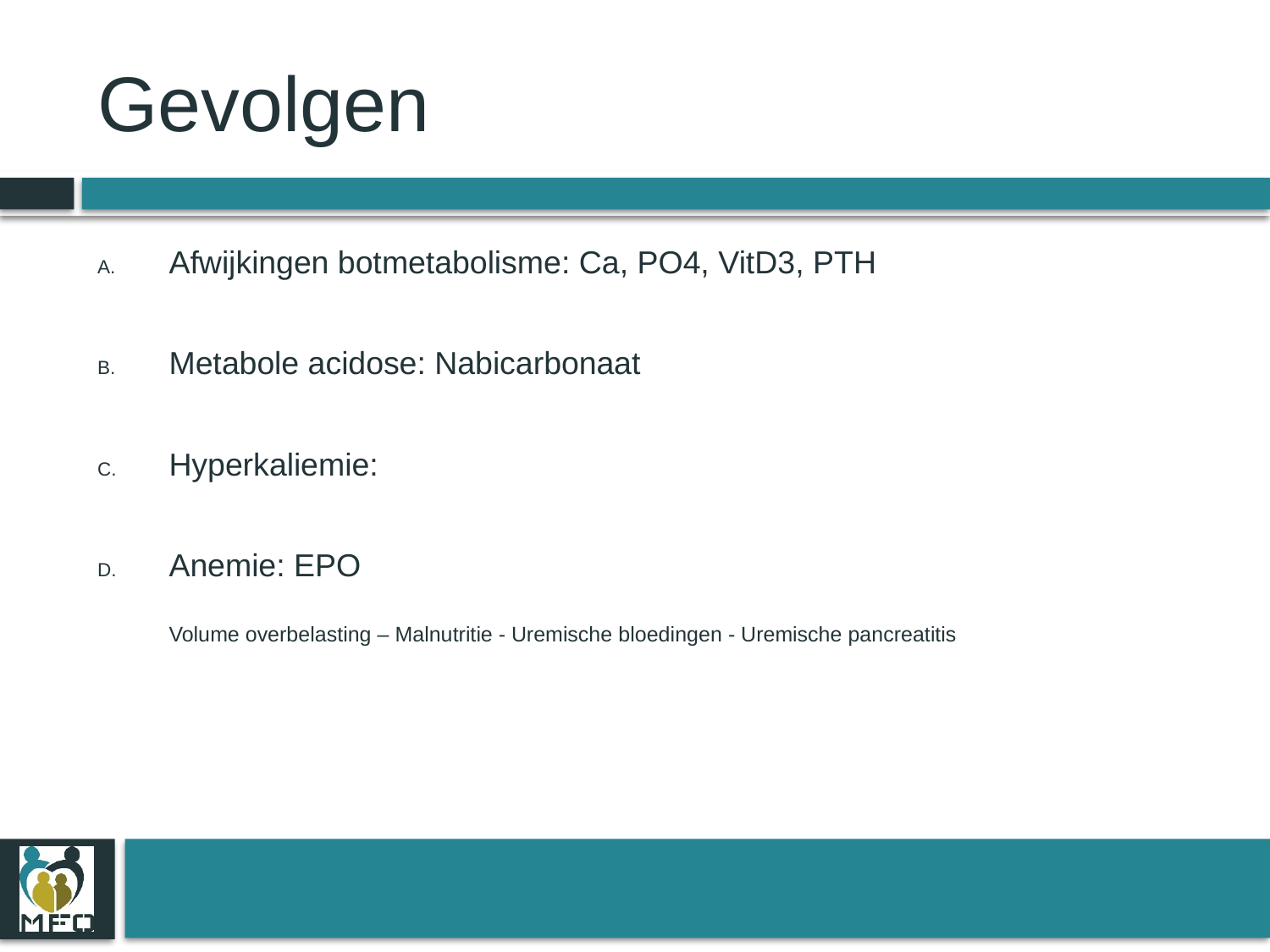

# Gevolgen
Afwijkingen botmetabolisme: Ca, PO4, VitD3, PTH

Metabole acidose: Nabicarbonaat

Hyperkaliemie:

Anemie: EPO
Volume overbelasting – Malnutritie - Uremische bloedingen - Uremische pancreatitis